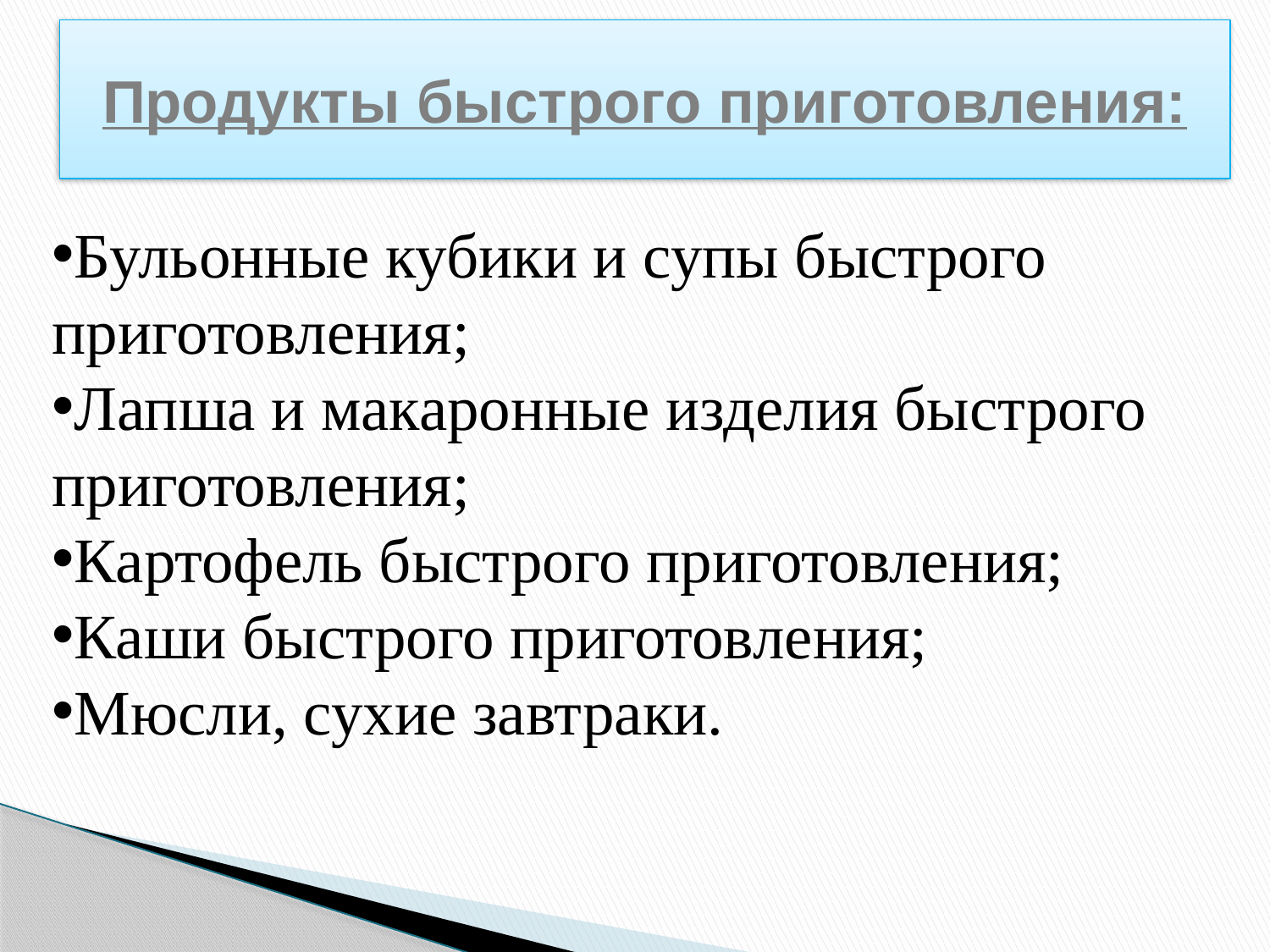

Продукты быстрого приготовления:
Бульонные кубики и супы быстрого приготовления;
Лапша и макаронные изделия быстрого приготовления;
Картофель быстрого приготовления;
Каши быстрого приготовления;
Мюсли, сухие завтраки.